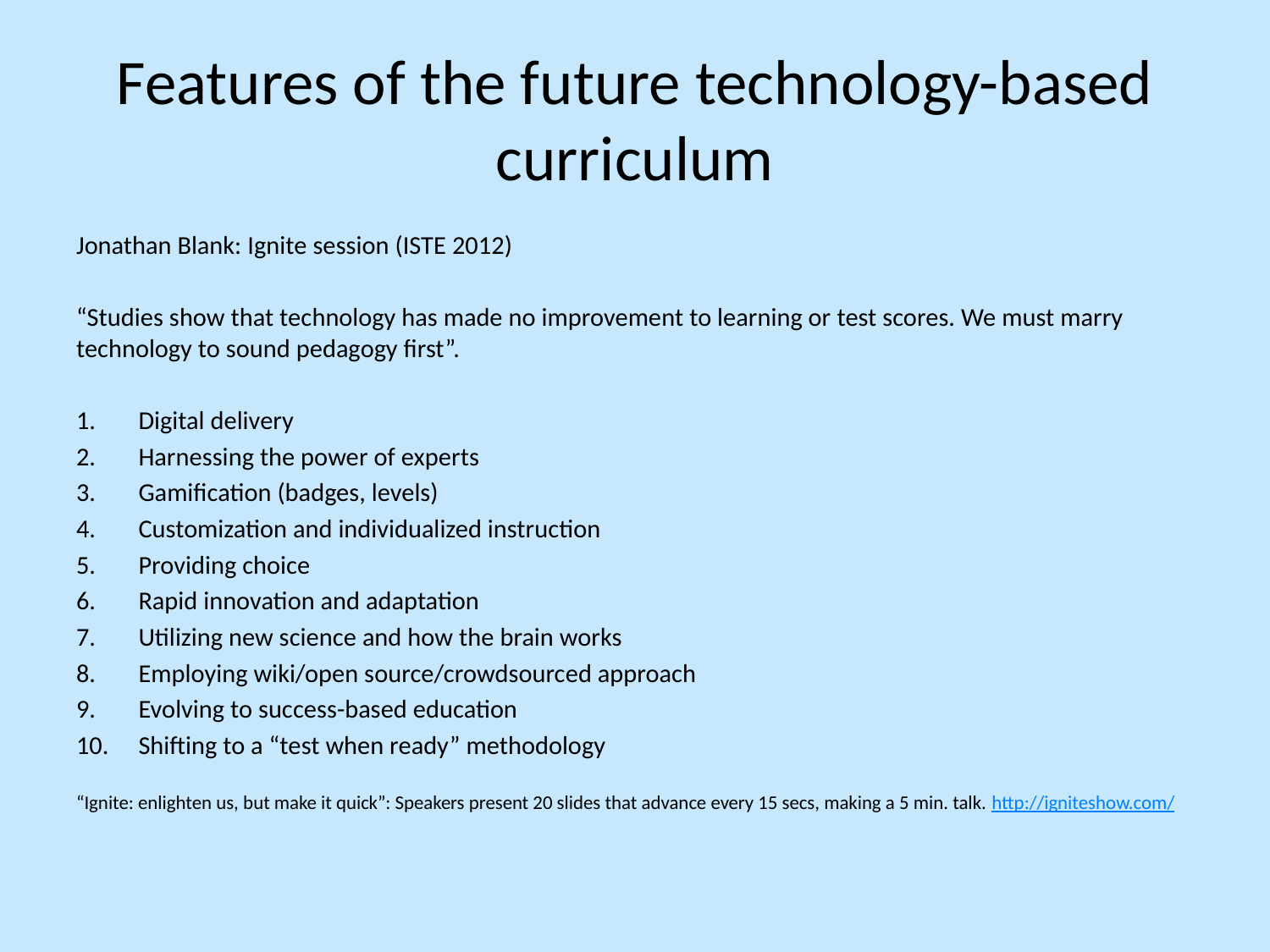

# Features of the future technology-based curriculum
Jonathan Blank: Ignite session (ISTE 2012)

“Studies show that technology has made no improvement to learning or test scores. We must marry technology to sound pedagogy first”.

Digital delivery
Harnessing the power of experts
Gamification (badges, levels)
Customization and individualized instruction
Providing choice
Rapid innovation and adaptation
Utilizing new science and how the brain works
Employing wiki/open source/crowdsourced approach
Evolving to success-based education
Shifting to a “test when ready” methodology

“Ignite: enlighten us, but make it quick”: Speakers present 20 slides that advance every 15 secs, making a 5 min. talk. http://igniteshow.com/